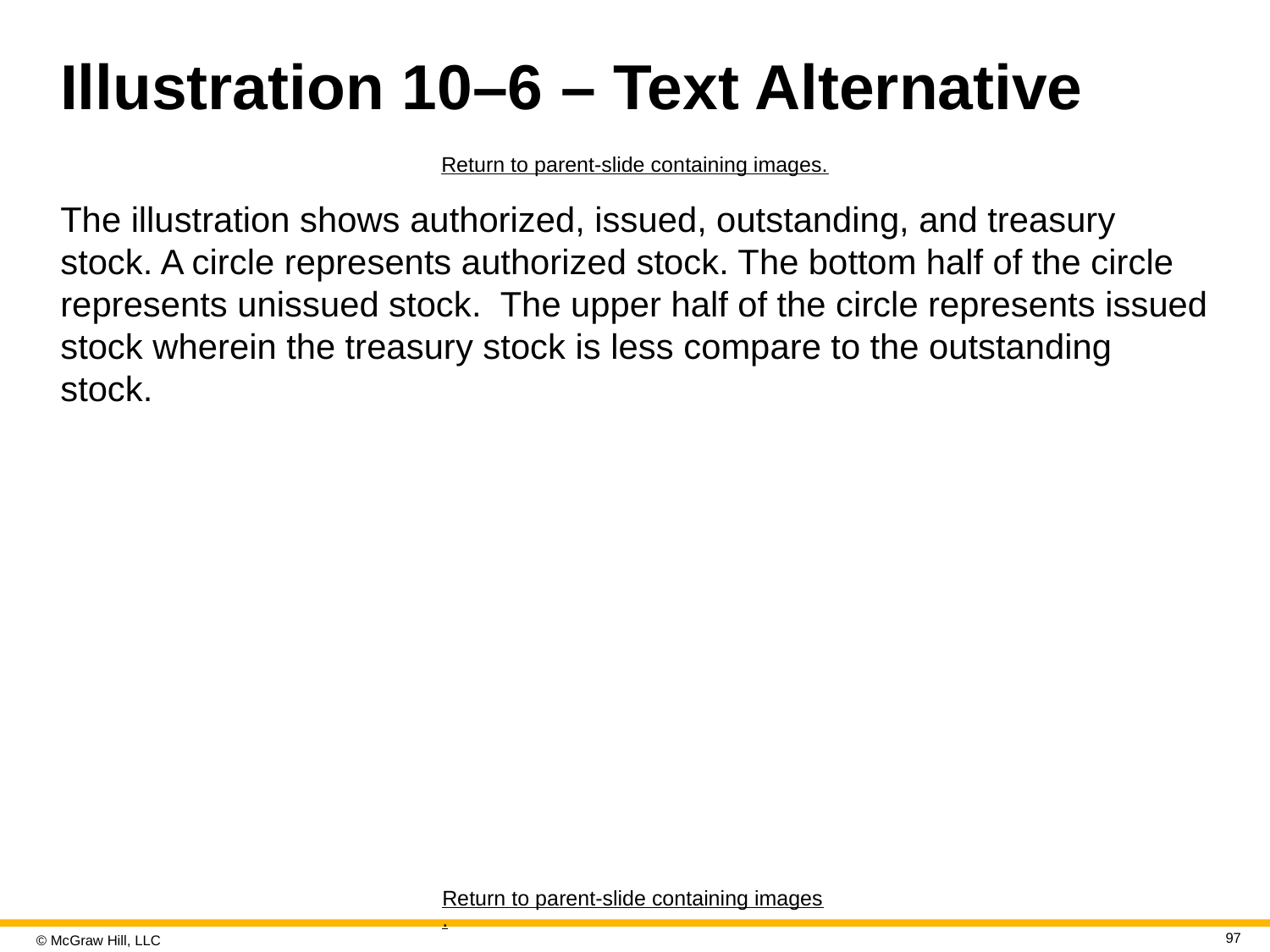

# Illustration 10–6 – Text Alternative
Return to parent-slide containing images.
The illustration shows authorized, issued, outstanding, and treasury stock. A circle represents authorized stock. The bottom half of the circle represents unissued stock.  The upper half of the circle represents issued stock wherein the treasury stock is less compare to the outstanding stock.
Return to parent-slide containing images.
97